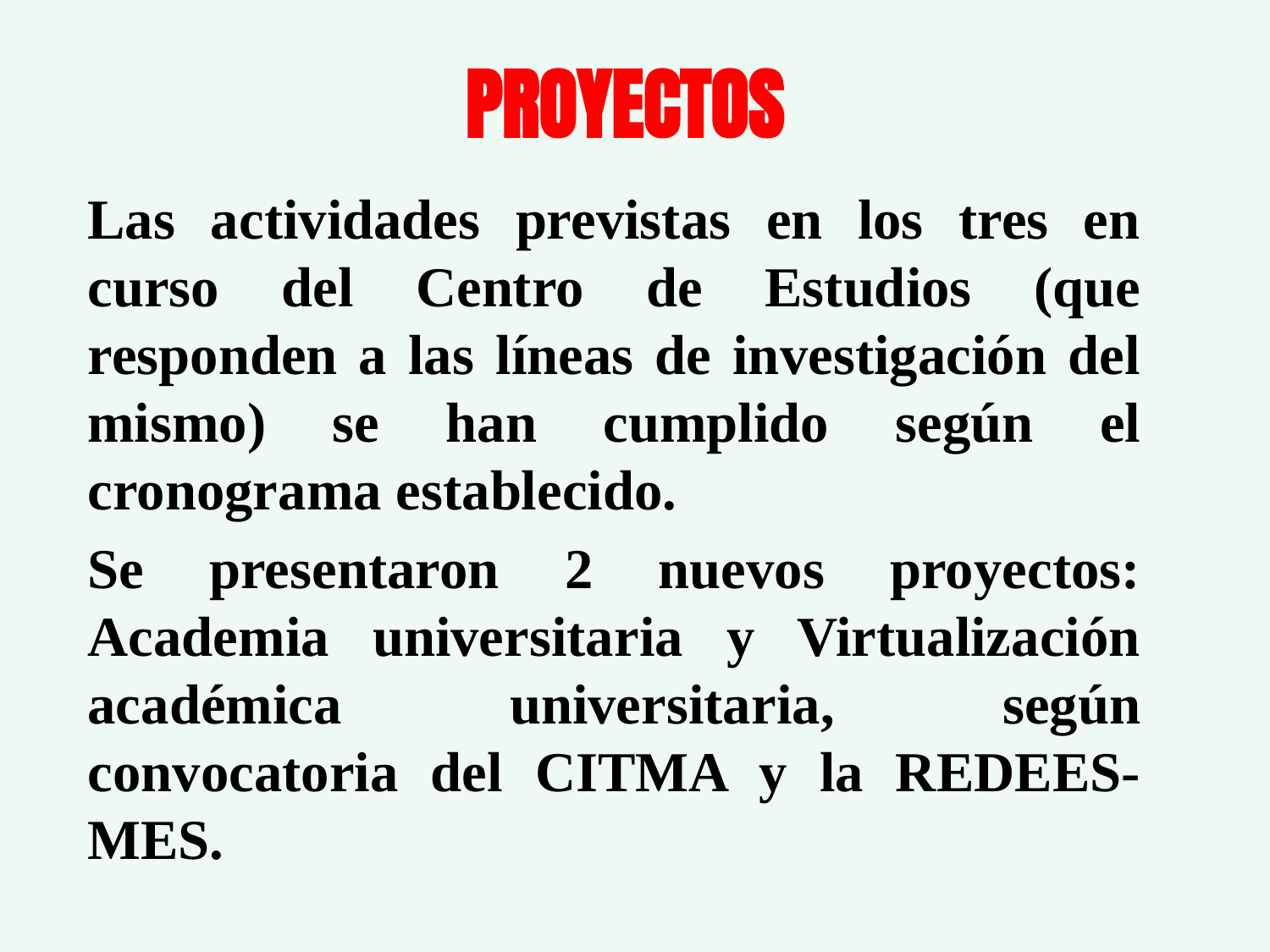

# PROYECTOS
Las actividades previstas en los tres en curso del Centro de Estudios (que responden a las líneas de investigación del mismo) se han cumplido según el cronograma establecido.
Se presentaron 2 nuevos proyectos: Academia universitaria y Virtualización académica universitaria, según convocatoria del CITMA y la REDEES-MES.